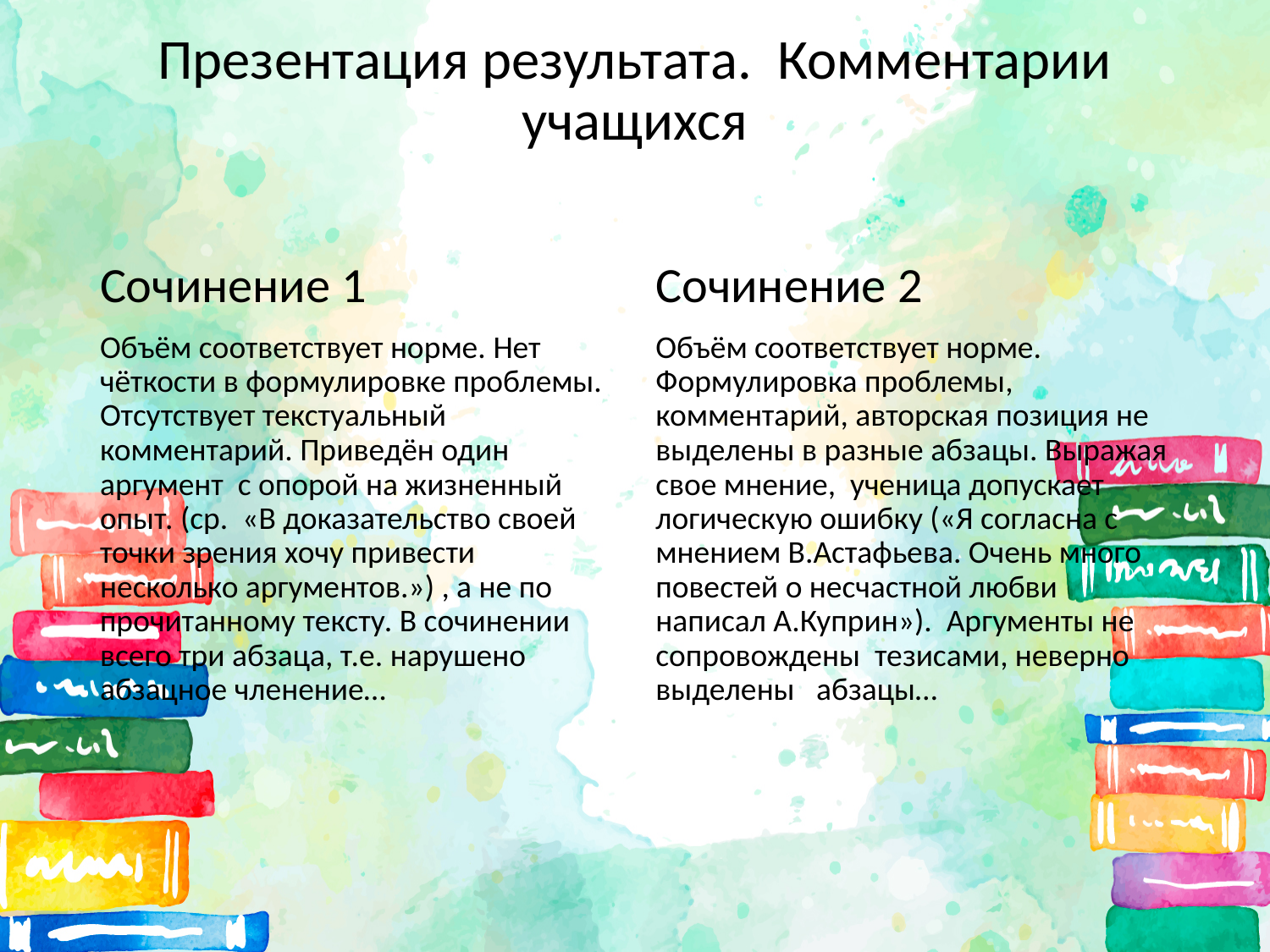

# Презентация результата.  Комментарии учащихся
Сочинение 1
Объём соответствует норме. Нет чёткости в формулировке проблемы. Отсутствует текстуальный комментарий. Приведён один аргумент  с опорой на жизненный опыт. (ср.  «В доказательство своей точки зрения хочу привести несколько аргументов.») , а не по прочитанному тексту. В сочинении всего три абзаца, т.е. нарушено абзацное членение…
Сочинение 2
Объём соответствует норме. Формулировка проблемы,  комментарий, авторская позиция не выделены в разные абзацы. Выражая свое мнение,  ученица допускает логическую ошибку («Я согласна с мнением В.Астафьева. Очень много повестей о несчастной любви написал А.Куприн»).  Аргументы не сопровождены  тезисами, неверно выделены   абзацы…